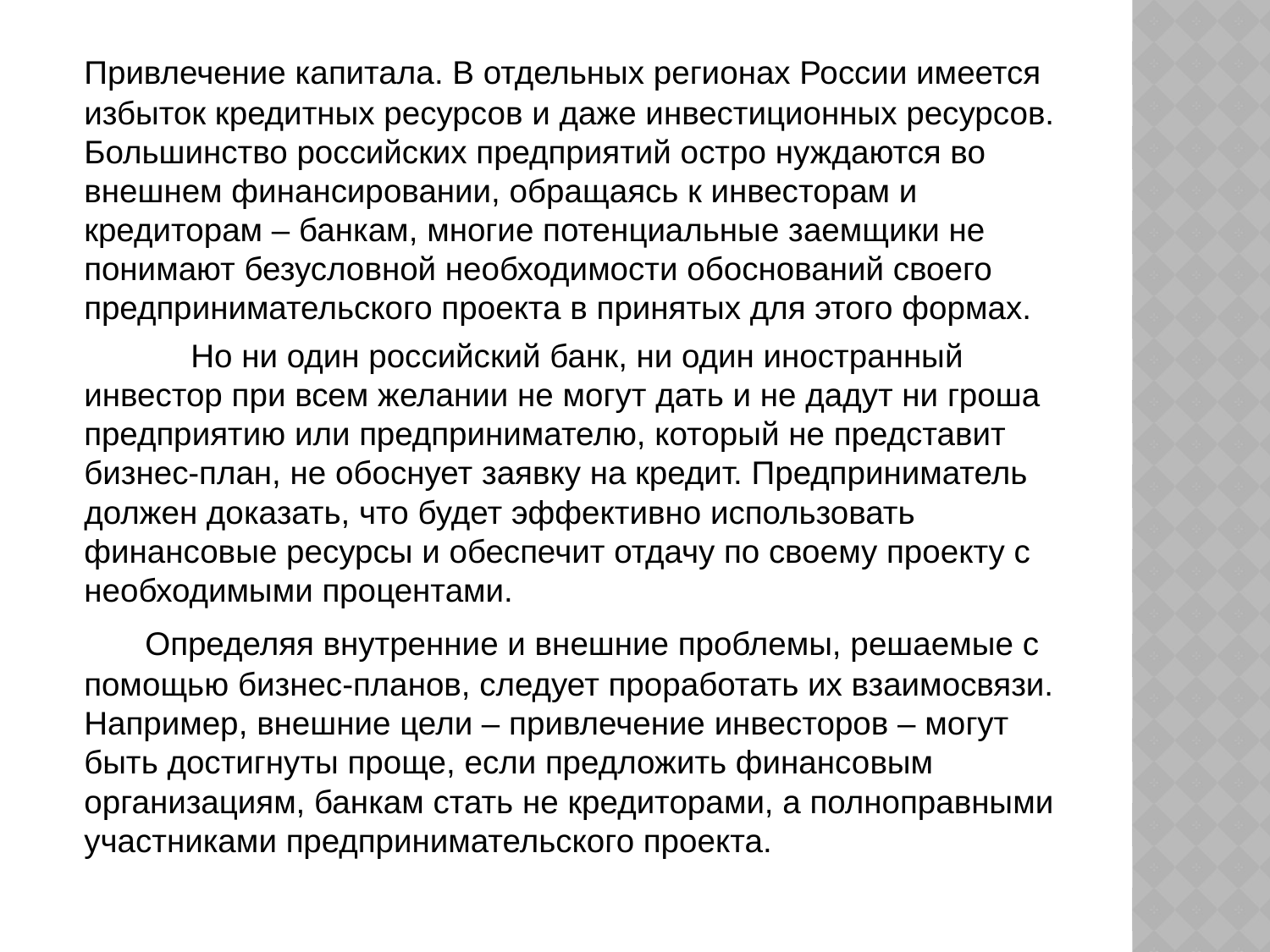

Привлечение капитала. В отдельных регионах России имеется избыток кредитных ресурсов и даже инвестиционных ресурсов. Большинство российских предприятий остро нуждаются во внешнем финансировании, обращаясь к инвесторам и кредиторам – банкам, многие потенциальные заемщики не понимают безусловной необходимости обоснований своего предпринимательского проекта в принятых для этого формах.
     	Но ни один российский банк, ни один иностранный инвестор при всем желании не могут дать и не дадут ни гроша предприятию или предпринимателю, который не представит бизнес-план, не обоснует заявку на кредит. Предприниматель должен доказать, что будет эффективно использовать финансовые ресурсы и обеспечит отдачу по своему проекту с необходимыми процентами.
	      Определяя внутренние и внешние проблемы, решаемые с помощью бизнес-планов, следует проработать их взаимосвязи. Например, внешние цели – привлечение инвесторов – могут быть достигнуты проще, если предложить финансовым организациям, банкам стать не кредиторами, а полноправными участниками предпринимательского проекта.

#